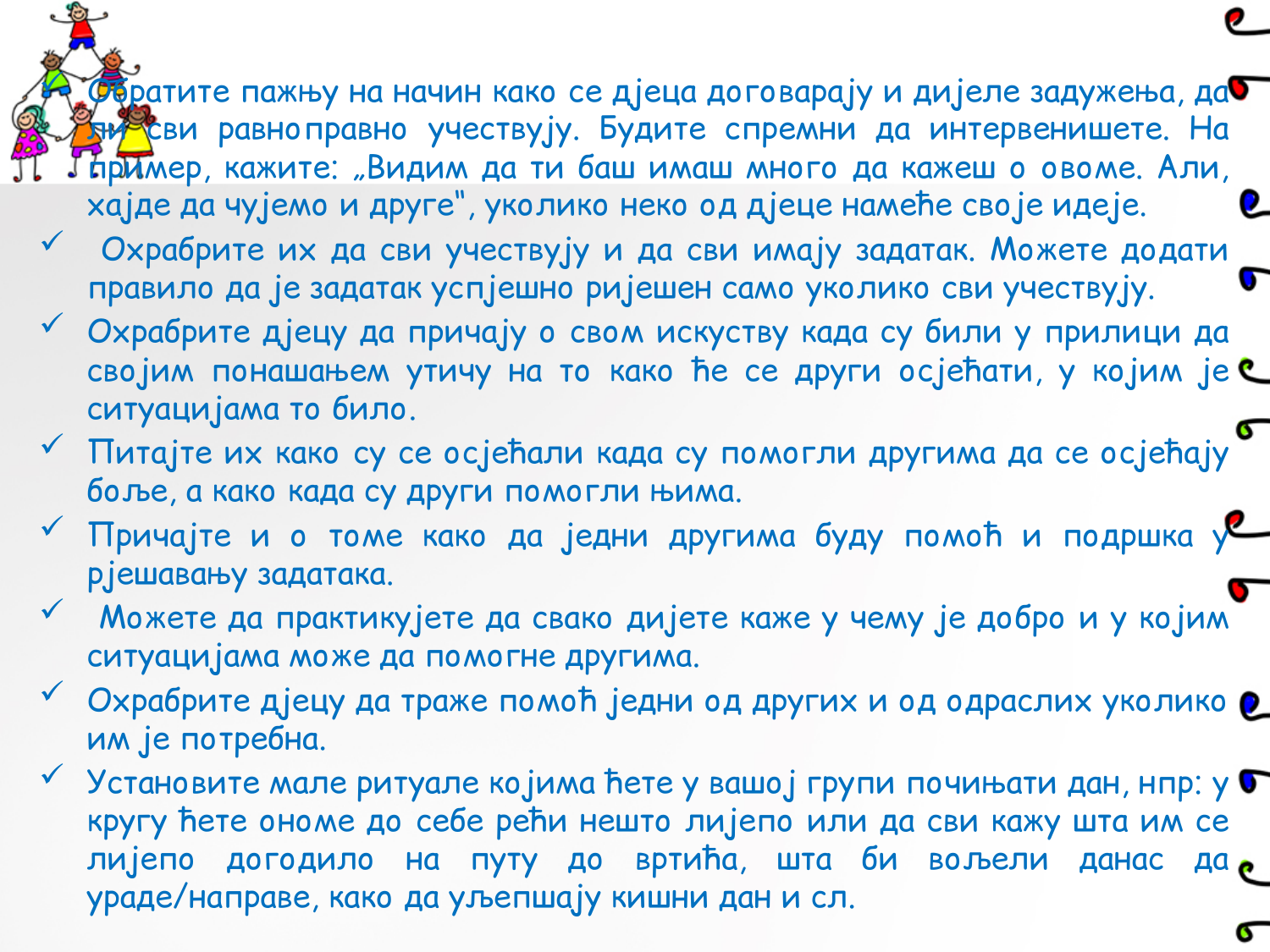

Обратите пажњу на начин како се дјеца договарају и дијеле задужења, да ли сви равноправно учествују. Будите спремни да интервенишете. На пример, кажите: „Видим да ти баш имаш много да кажеш о овоме. Али, хајде да чујемо и друге“, уколико неко од дјеце намеће своје идеје.
 Охрабрите их да сви учествују и да сви имају задатак. Можете додати правило да је задатак успјешно ријешен само уколико сви учествују.
Охрабрите дјецу да причају о свом искуству када су били у прилици да својим понашањем утичу на то како ће се други осјећати, у којим је ситуацијама то било.
Питајте их како су се осјећали када су помогли другима да се осјећају боље, а како када су други помогли њима.
Причајте и о томе како да једни другима буду помоћ и подршка у рјешавању задатака.
 Можете да практикујете да свако дијете каже у чему је добро и у којим ситуацијама може да помогне другима.
Охрабрите дјецу да траже помоћ једни од других и од одраслих уколико им је потребна.
Установите мале ритуале којима ћете у вашој групи почињати дан, нпр: у кругу ћете ономе до себе рећи нешто лијепо или да сви кажу шта им се лијепо догодило на путу до вртића, шта би вољели данас да ураде/направе, како да уљепшају кишни дан и сл.